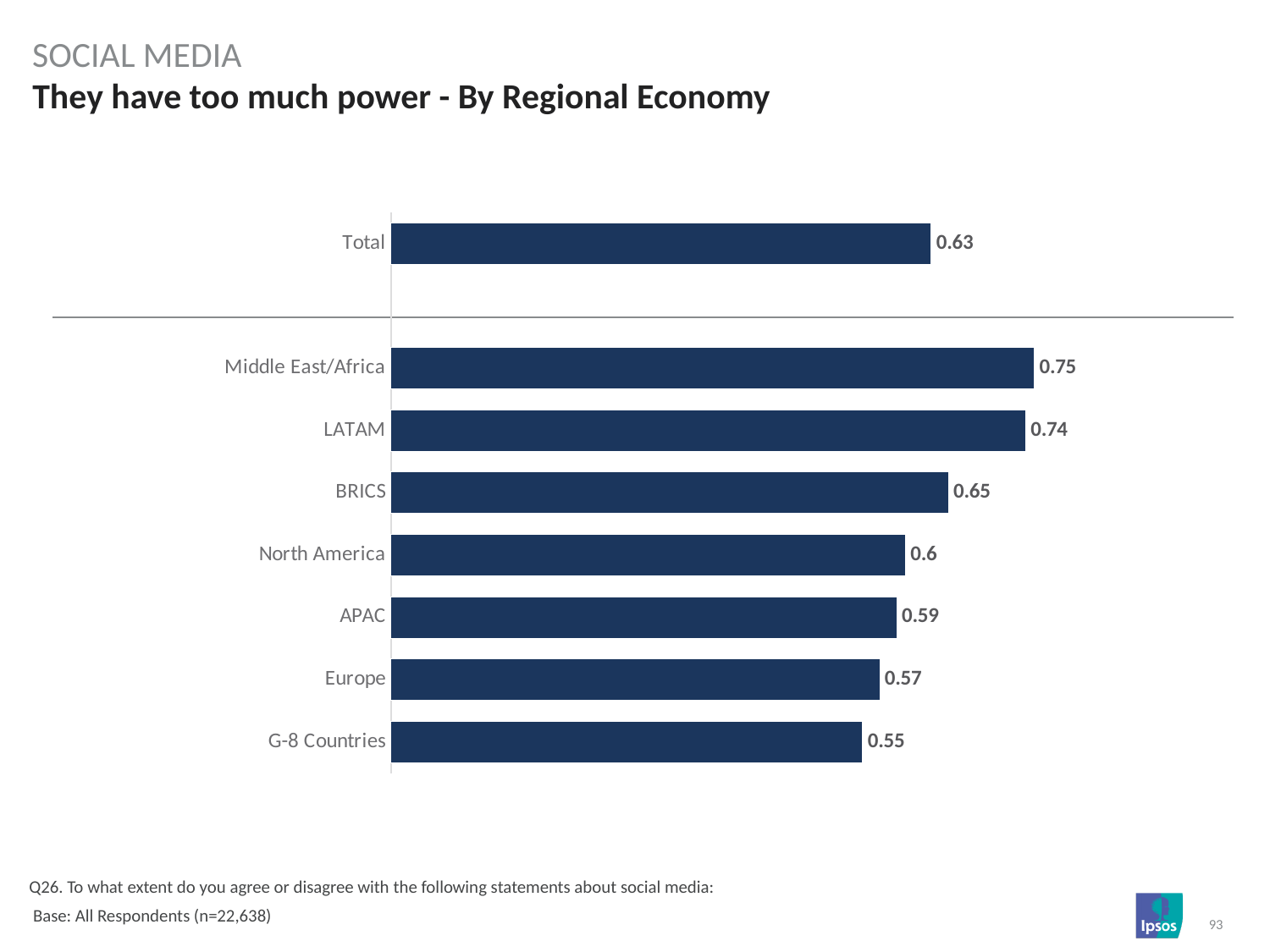

Social media
# They have too much power - By Regional Economy

### Chart

| Category | Column1 |
|---|---|
| Total | 0.63 |
|  | None |
| Middle East/Africa | 0.75 |
| LATAM | 0.74 |
| BRICS | 0.65 |
| North America | 0.6 |
| APAC | 0.59 |
| Europe | 0.57 |
| G-8 Countries | 0.55 |
Q26. To what extent do you agree or disagree with the following statements about social media:
 Base: All Respondents (n=22,638)